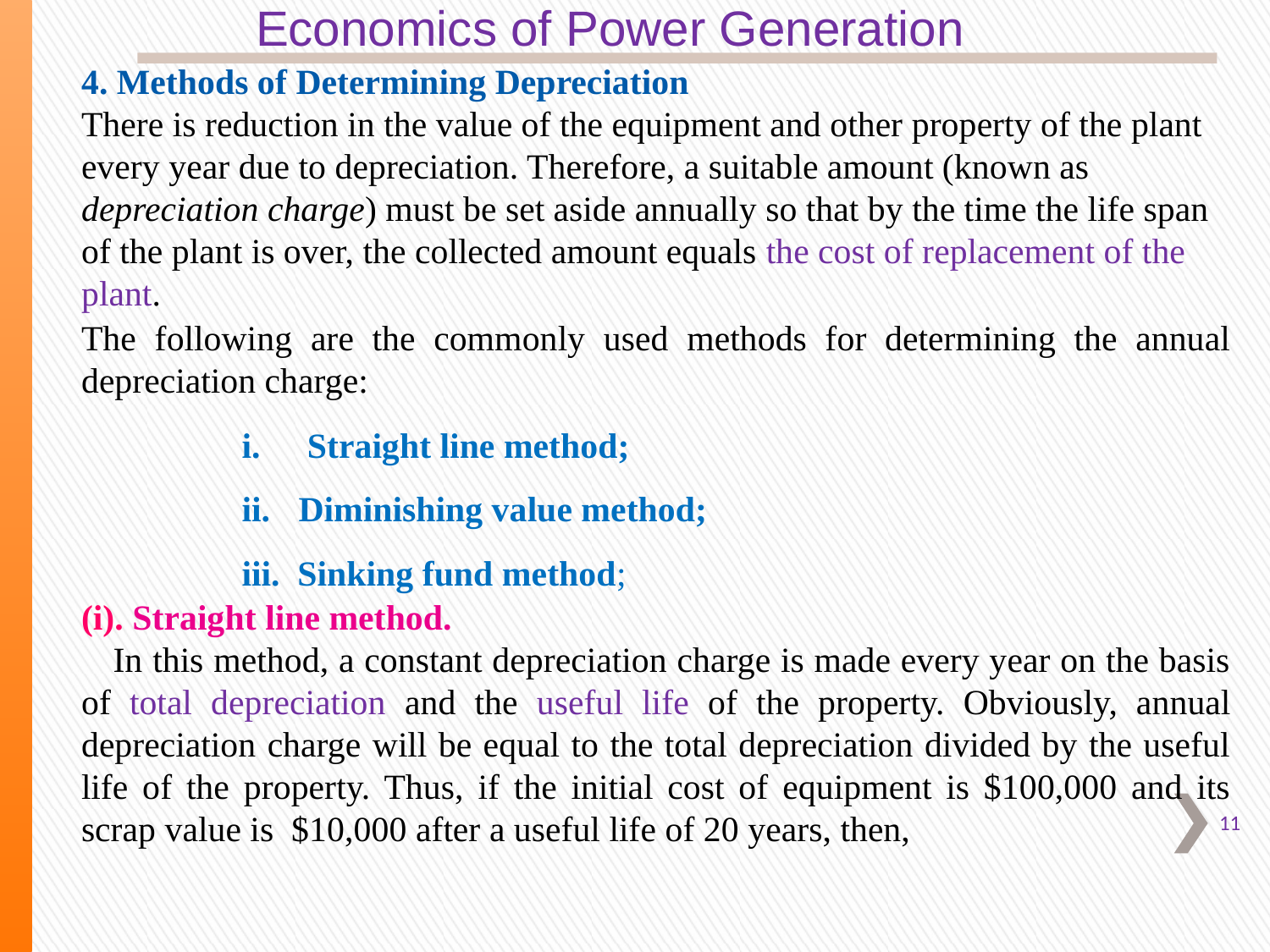

Economics of Power Generation
4. Methods of Determining Depreciation
There is reduction in the value of the equipment and other property of the plant every year due to depreciation. Therefore, a suitable amount (known as depreciation charge) must be set aside annually so that by the time the life span of the plant is over, the collected amount equals the cost of replacement of the plant.
The following are the commonly used methods for determining the annual depreciation charge:
    Straight line method;
   Diminishing value method;
  Sinking fund method;
(i). Straight line method.
In this method, a constant depreciation charge is made every year on the basis of total depreciation and the useful life of the property. Obviously, annual depreciation charge will be equal to the total depreciation divided by the useful life of the property. Thus, if the initial cost of equipment is $100,000 and its scrap value is  $10,000 after a useful life of 20 years, then,

11